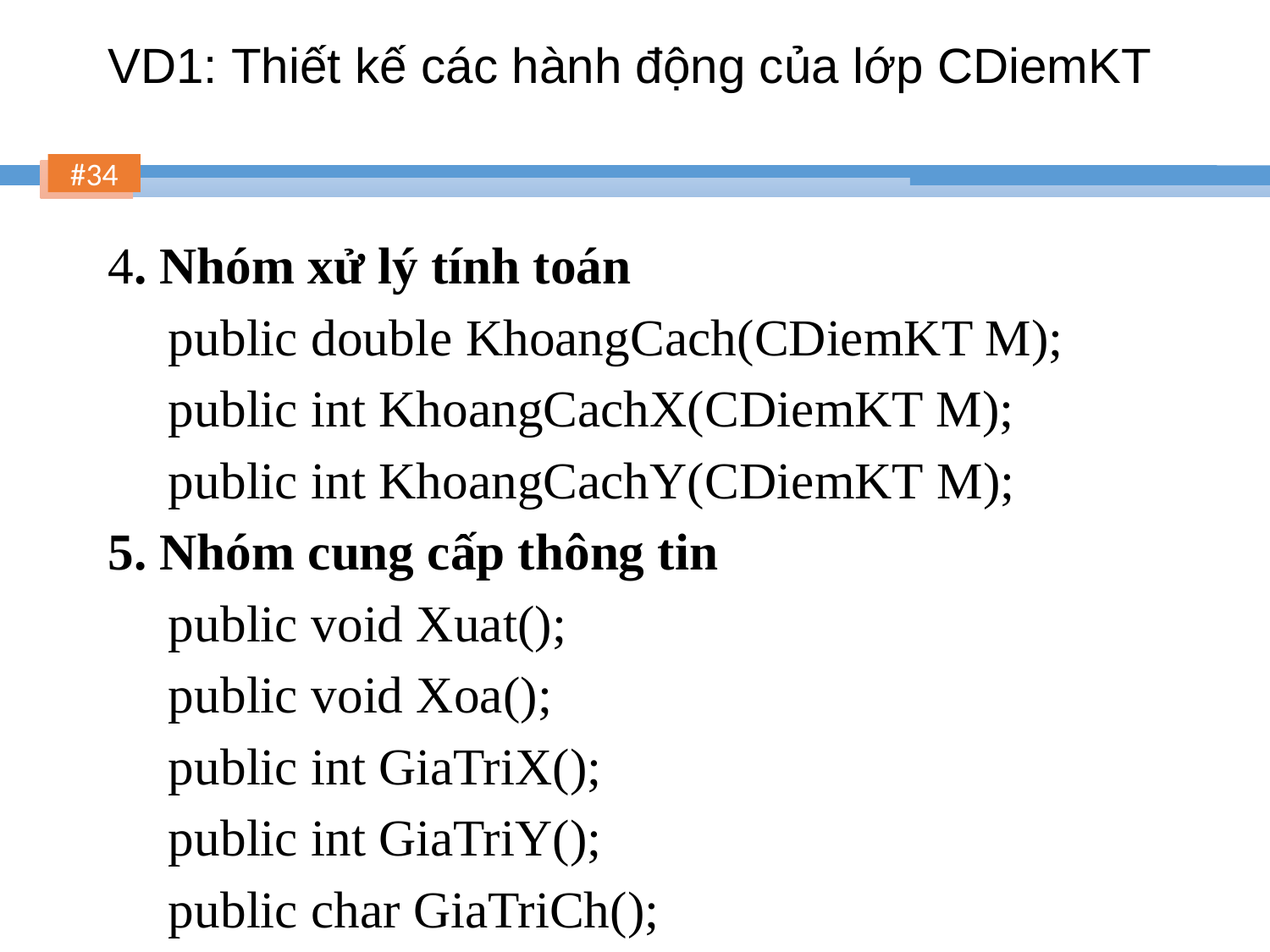

# VD1: Thiết kế các hành động của lớp CDiemKT
4. Nhóm xử lý tính toán
	 public double KhoangCach(CDiemKT M);
	 public int KhoangCachX(CDiemKT M);
	 public int KhoangCachY(CDiemKT M);
5. Nhóm cung cấp thông tin
	 public void Xuat();
	 public void Xoa();
	 public int GiaTriX();
	 public int GiaTriY();
	 public char GiaTriCh();
34